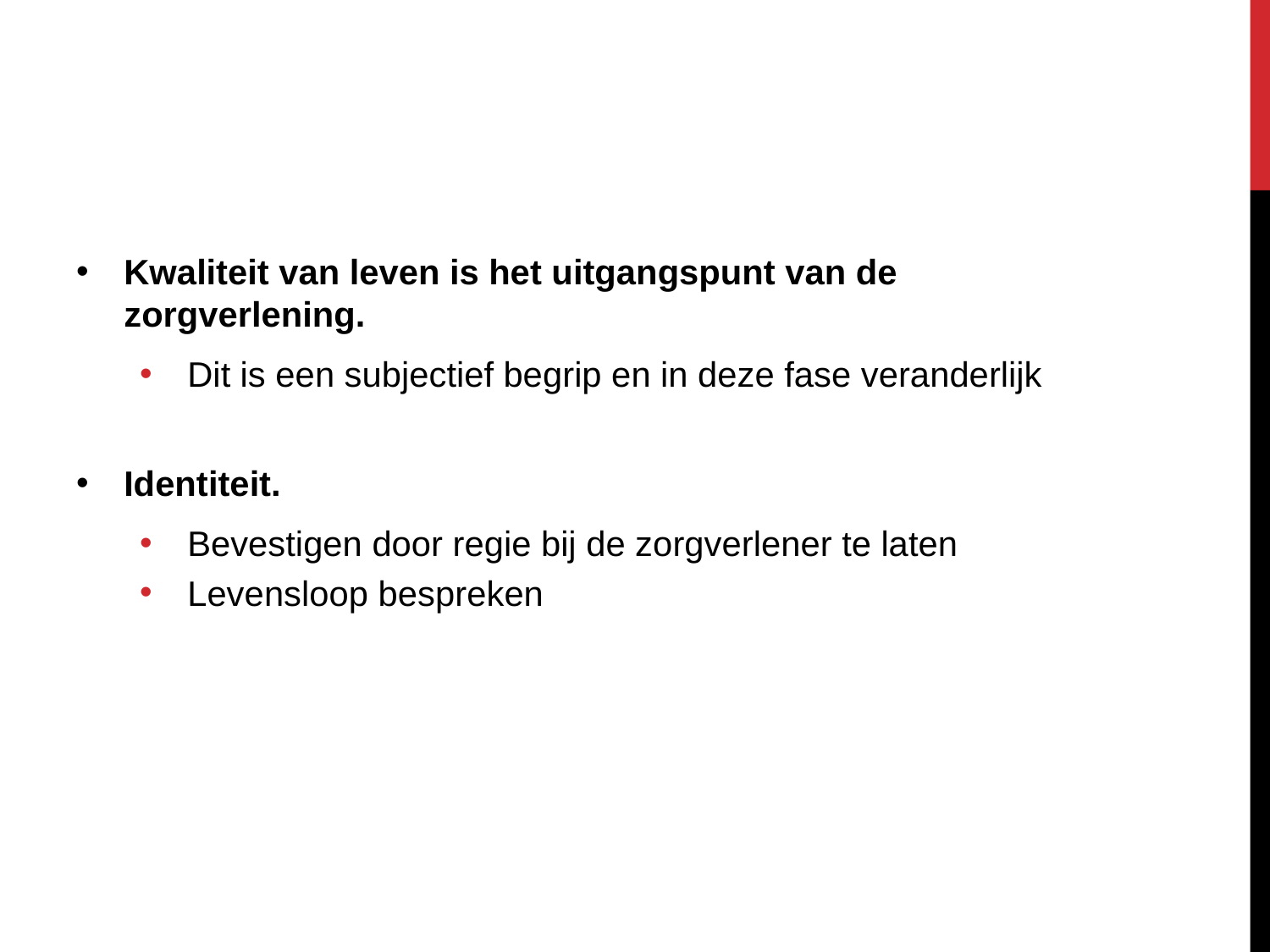

#
Kwaliteit van leven is het uitgangspunt van de zorgverlening.
Dit is een subjectief begrip en in deze fase veranderlijk

Identiteit.
Bevestigen door regie bij de zorgverlener te laten
Levensloop bespreken